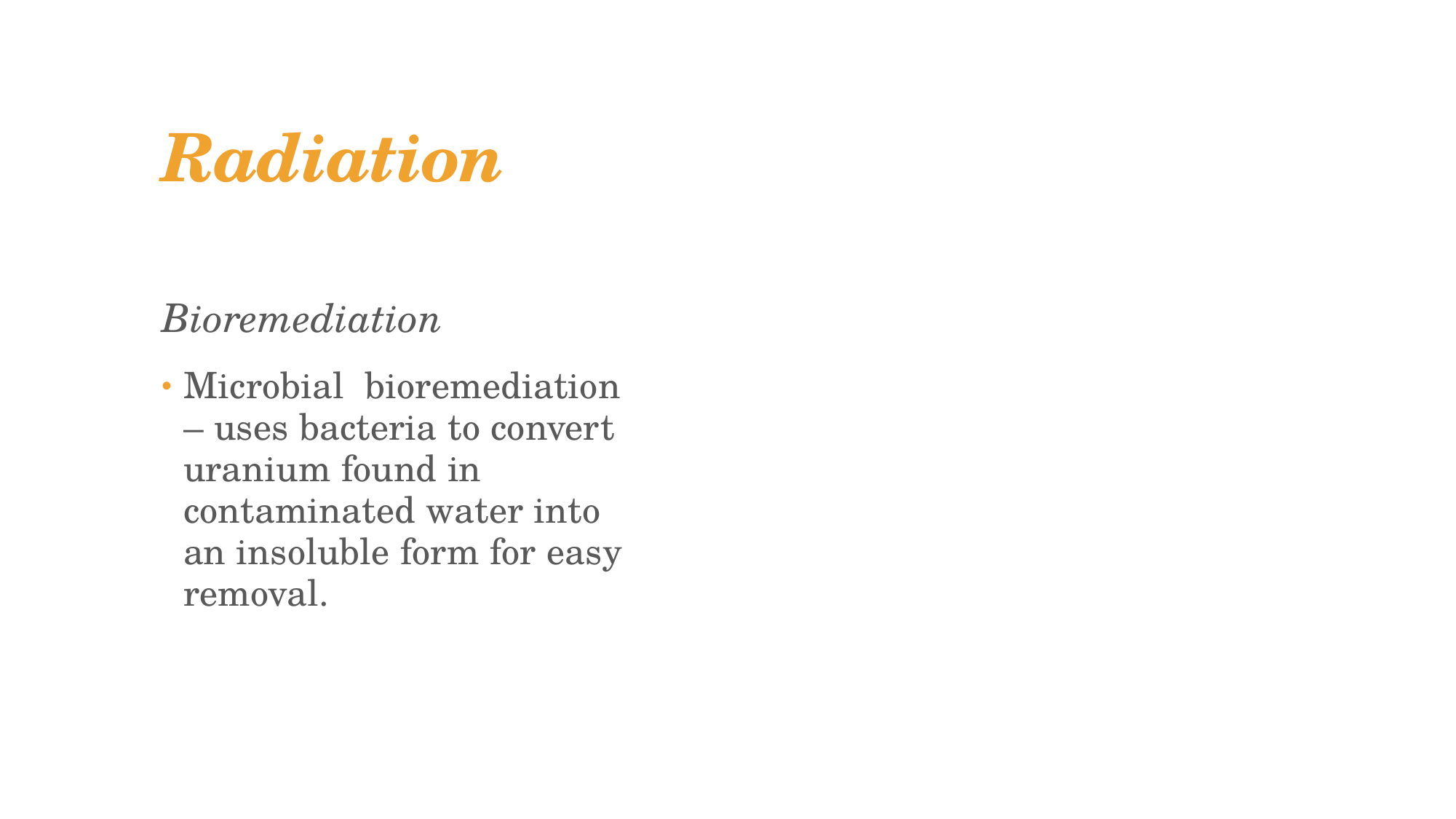

# Radiation
Bioremediation
Microbial  bioremediation – uses bacteria to convert uranium found in contaminated water into an insoluble form for easy removal.

Dr.IEcheverry_KSU_CAMS_CHS_HE 2nd3637
14